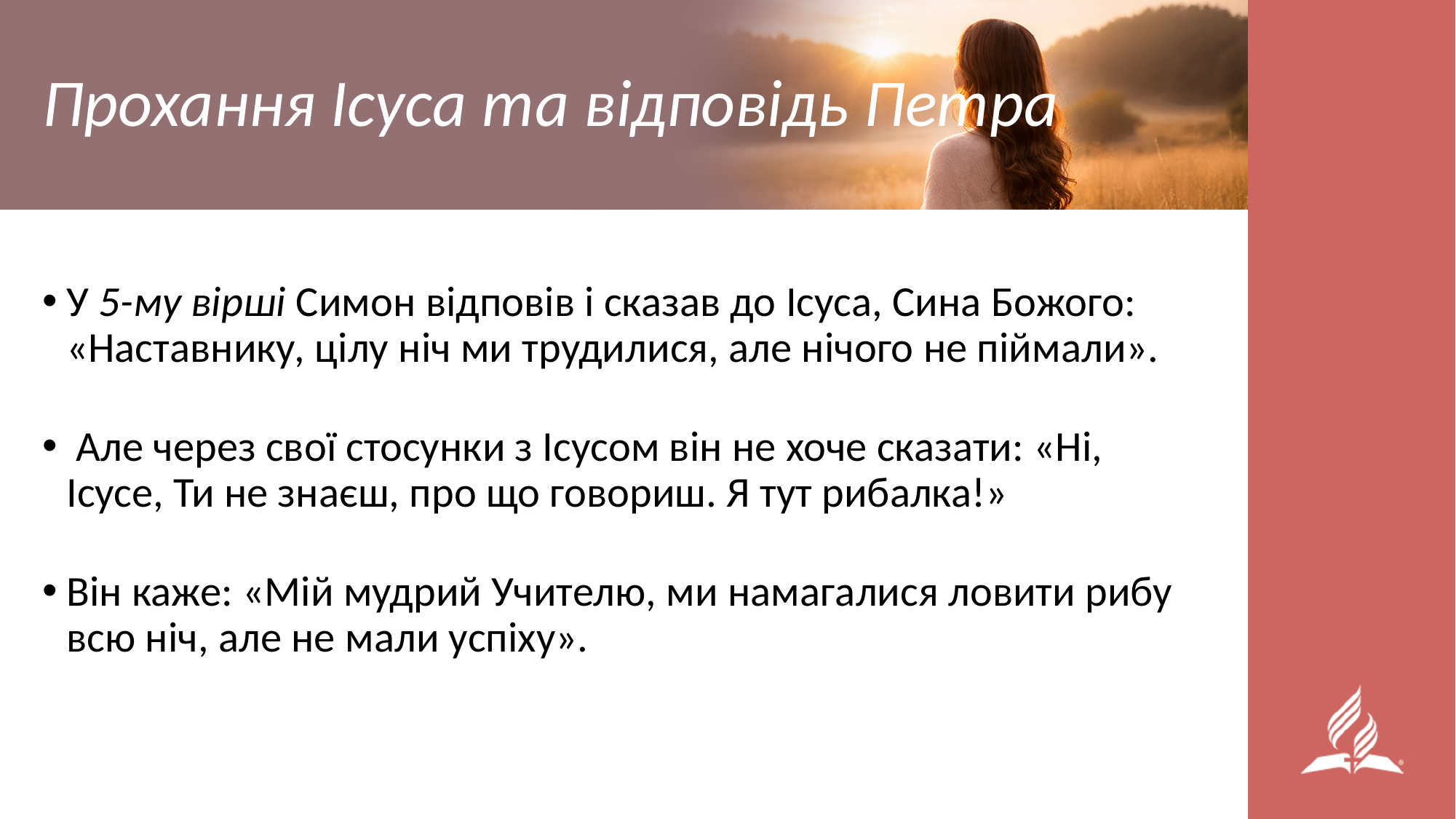

# Прохання Ісуса та відповідь Петра
У 5-му вірші Симон відповів і сказав до Ісуса, Сина Божого: «Наставнику, цілу ніч ми трудилися, але нічого не піймали».

 Але через свої стосунки з Ісусом він не хоче сказати: «Ні, Ісусе, Ти не знаєш, про що говориш. Я тут рибалка!»

Він каже: «Мій мудрий Учителю, ми намагалися ловити рибу всю ніч, але не мали успіху».